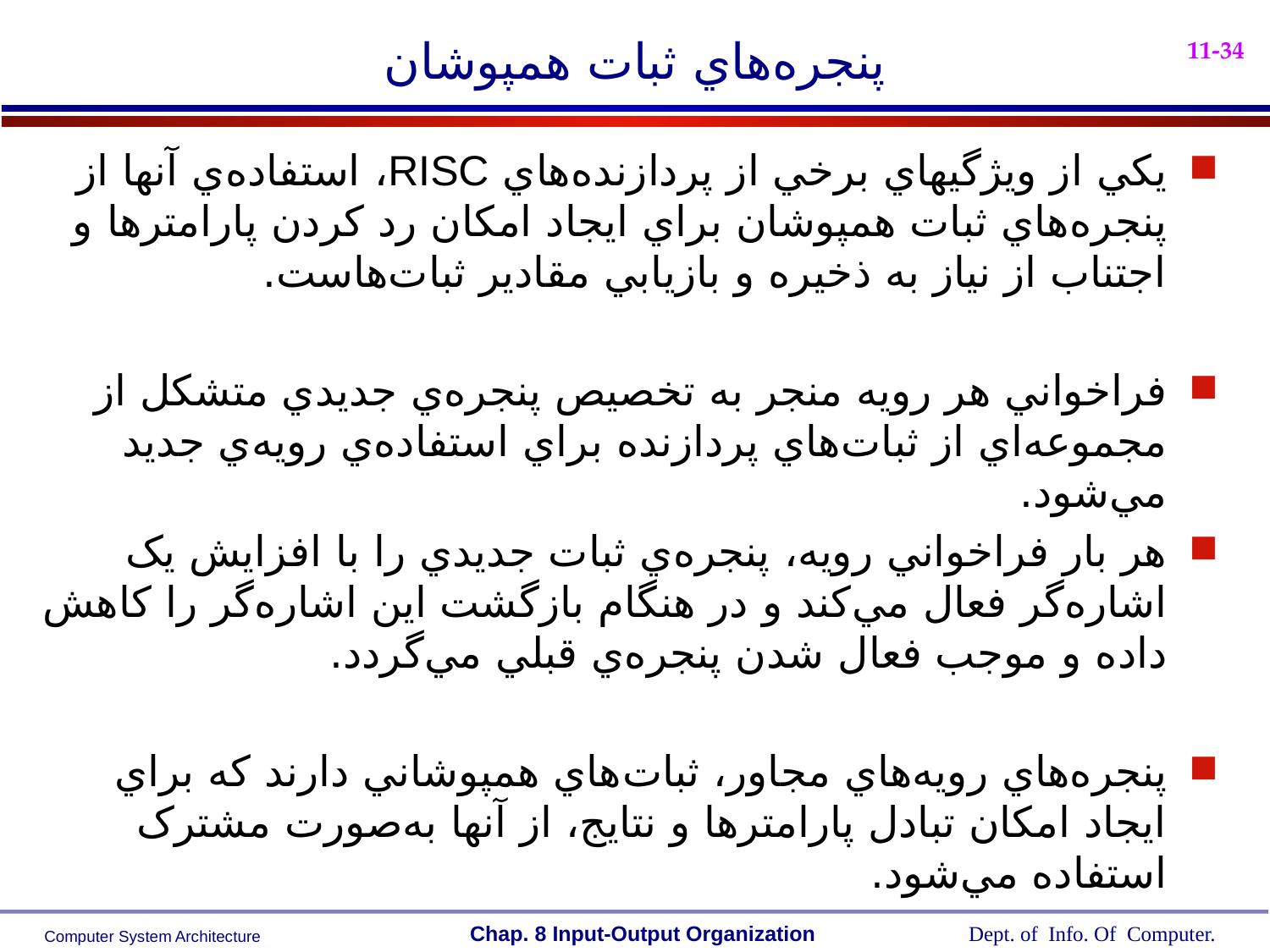

# پنجره‌هاي ثبات همپوشان
يکي از ويژگيهاي برخي از پردازنده‌هاي RISC، استفاده‌ي آنها از پنجره‌هاي ثبات همپوشان براي ايجاد امکان رد کردن پارامترها و اجتناب از نياز به ذخيره و بازيابي مقادير ثبات‌هاست.

فراخواني هر رويه منجر به تخصيص پنجره‌ي جديدي متشکل از مجموعه‌اي از ثبات‌هاي پردازنده براي استفاده‌ي رويه‌ي جديد مي‌شود.
هر بار فراخواني رويه، پنجره‌ي ثبات جديدي را با افزايش يک اشاره‌گر فعال مي‌کند و در هنگام بازگشت اين اشاره‌گر را کاهش داده و موجب فعال شدن پنجره‌ي قبلي مي‌گردد.

پنجره‌هاي رويه‌هاي مجاور، ثبات‌هاي همپوشاني دارند که براي ايجاد امکان تبادل پارامترها و نتايج، از آنها به‌صورت مشترک استفاده مي‌شود.